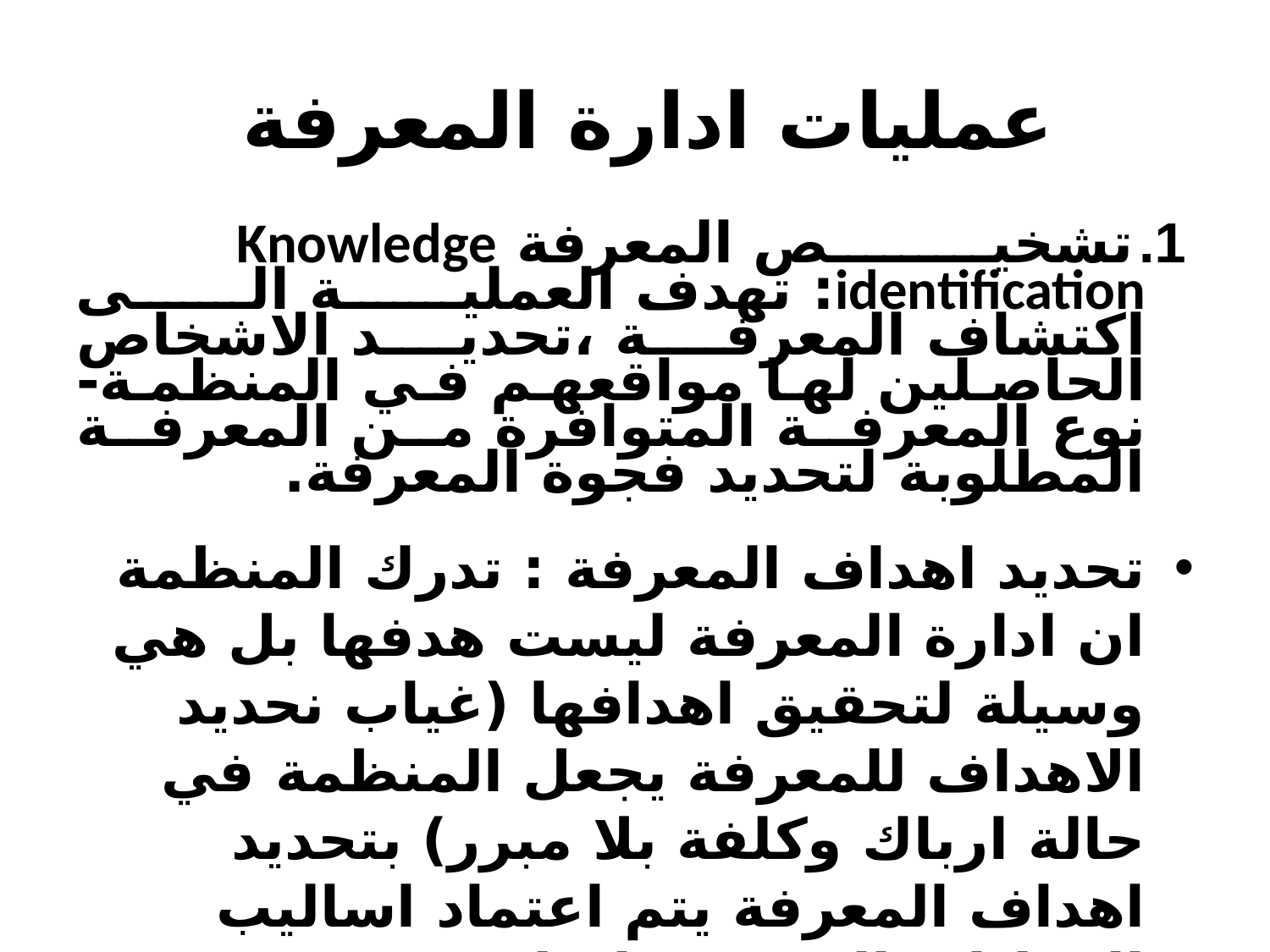

# عمليات ادارة المعرفة
تشخيص المعرفة Knowledge identification: تهدف العملية الى اكتشاف المعرفة ،تحديد الاشخاص الحاصلين لها مواقعهم في المنظمة- نوع المعرفة المتوافرة من المعرفة المطلوبة لتحديد فجوة المعرفة.
تحديد اهداف المعرفة : تدرك المنظمة ان ادارة المعرفة ليست هدفها بل هي وسيلة لتحقيق اهدافها (غياب نحديد الاهداف للمعرفة يجعل المنظمة في حالة ارباك وكلفة بلا مبرر) بتحديد اهداف المعرفة يتم اعتماد اساليب العمليات المعرفية لتوليد وخزن وتوزيع وتطبيق المعرفة